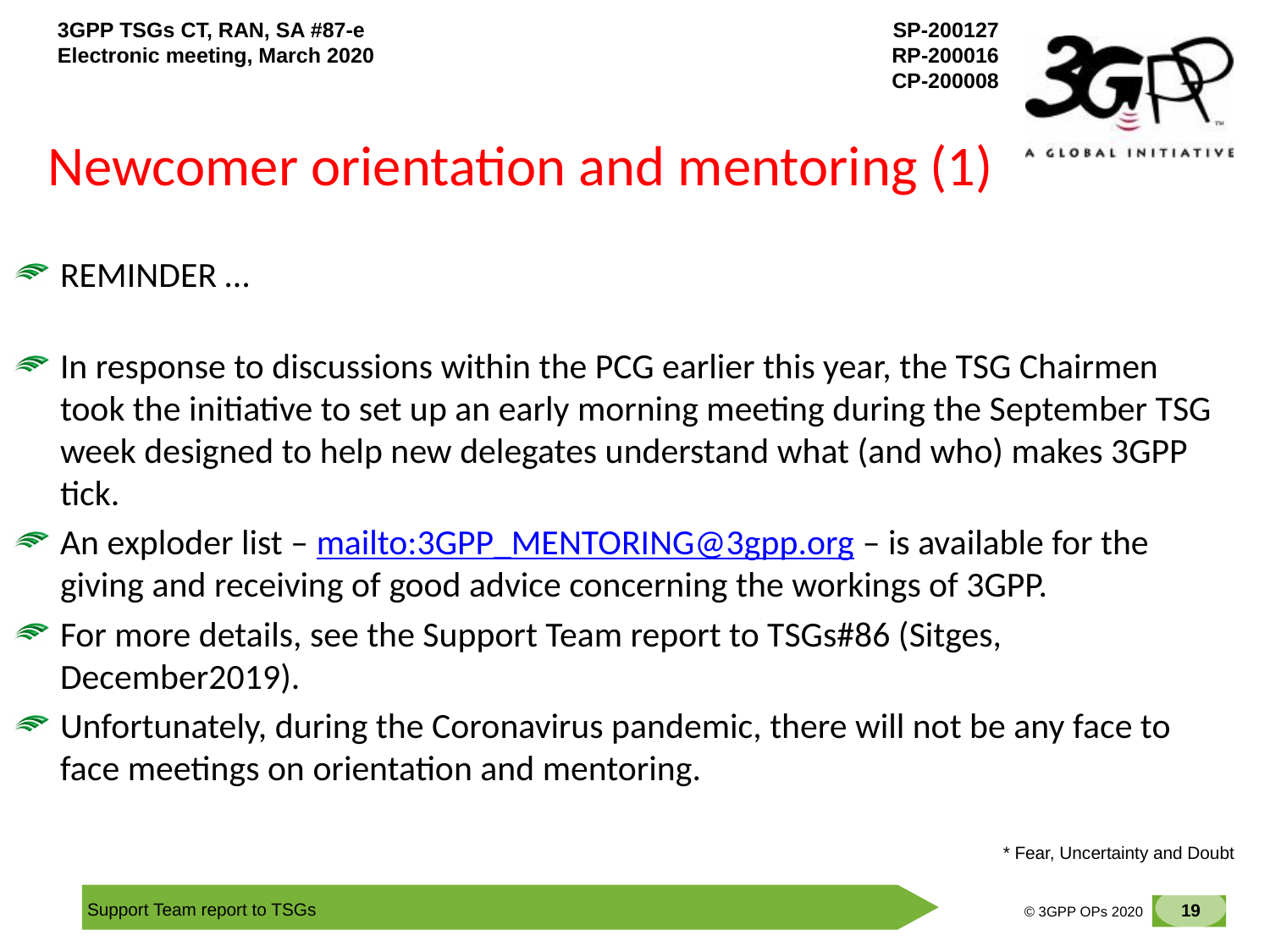

# Newcomer orientation and mentoring (1)
REMINDER …
In response to discussions within the PCG earlier this year, the TSG Chairmen took the initiative to set up an early morning meeting during the September TSG week designed to help new delegates understand what (and who) makes 3GPP tick.
An exploder list – mailto:3GPP_MENTORING@3gpp.org – is available for the giving and receiving of good advice concerning the workings of 3GPP.
For more details, see the Support Team report to TSGs#86 (Sitges, December2019).
Unfortunately, during the Coronavirus pandemic, there will not be any face to face meetings on orientation and mentoring.

* Fear, Uncertainty and Doubt
19